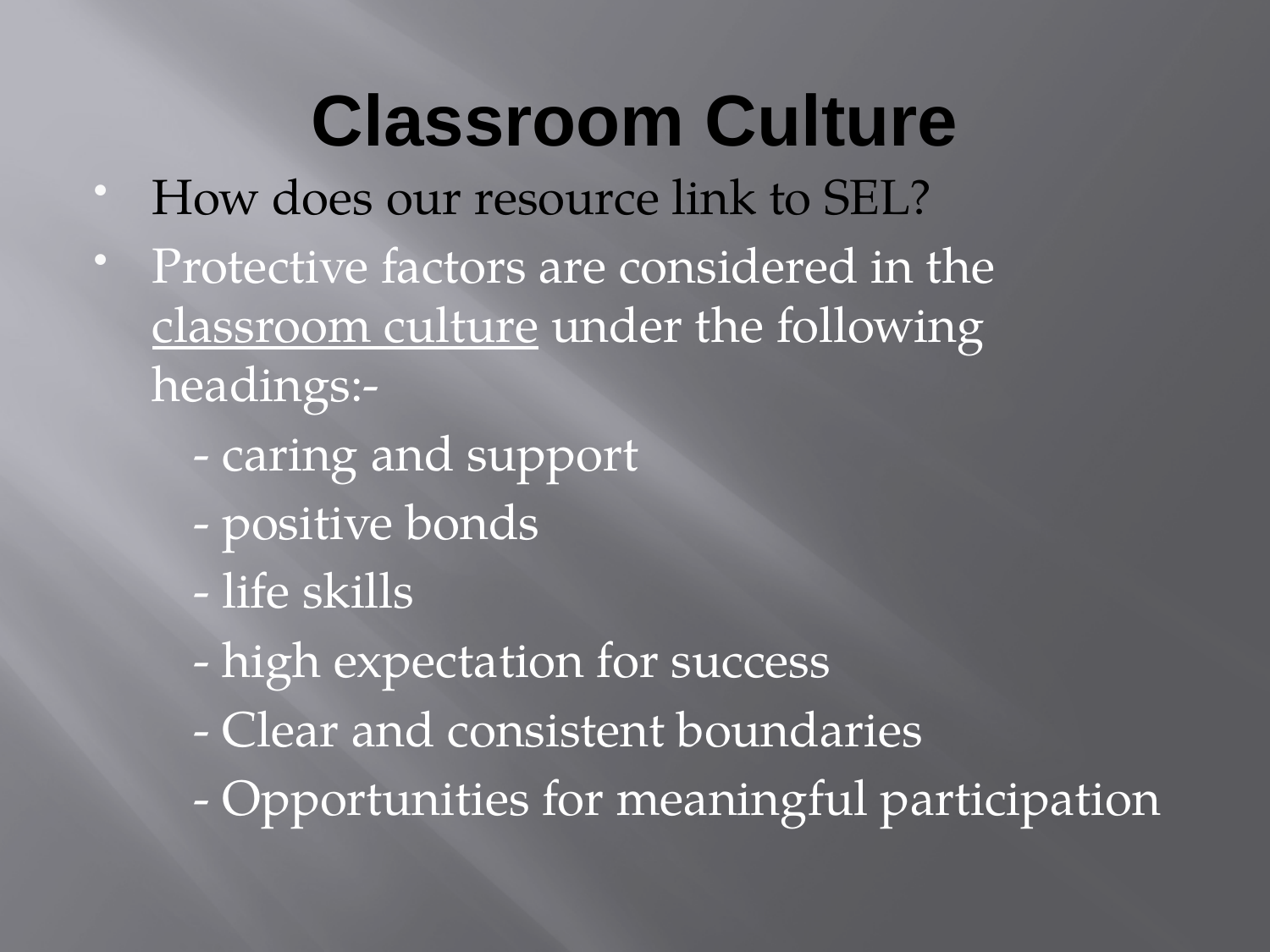

# Classroom Culture
How does our resource link to SEL?
Protective factors are considered in the classroom culture under the following headings:-
        - caring and support
        - positive bonds
        - life skills
        - high expectation for success
        - Clear and consistent boundaries
        - Opportunities for meaningful participation